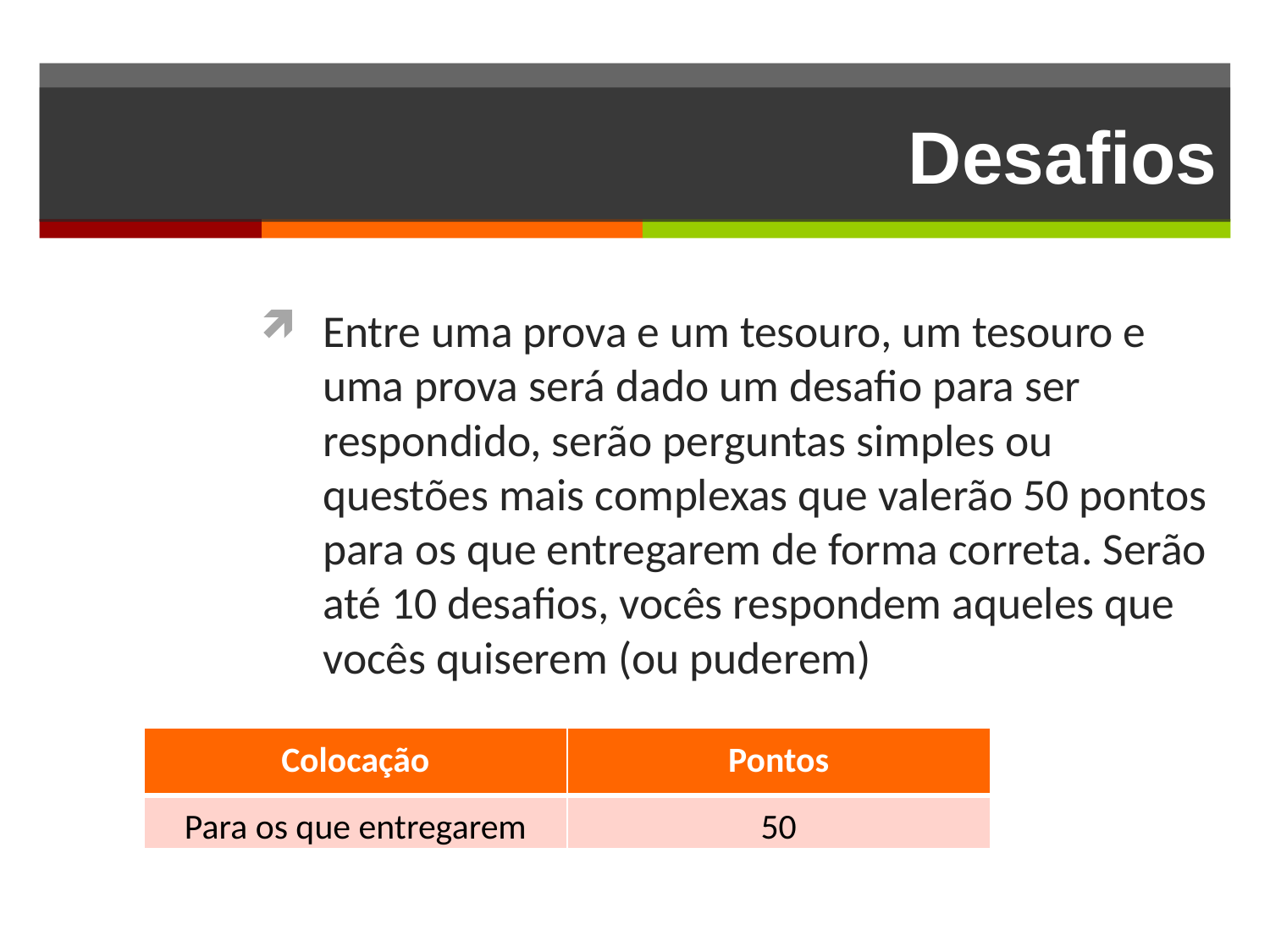

# Desafios
Entre uma prova e um tesouro, um tesouro e uma prova será dado um desafio para ser respondido, serão perguntas simples ou questões mais complexas que valerão 50 pontos para os que entregarem de forma correta. Serão até 10 desafios, vocês respondem aqueles que vocês quiserem (ou puderem)

| Colocação | Pontos |
| --- | --- |
| Para os que entregarem | 50 |